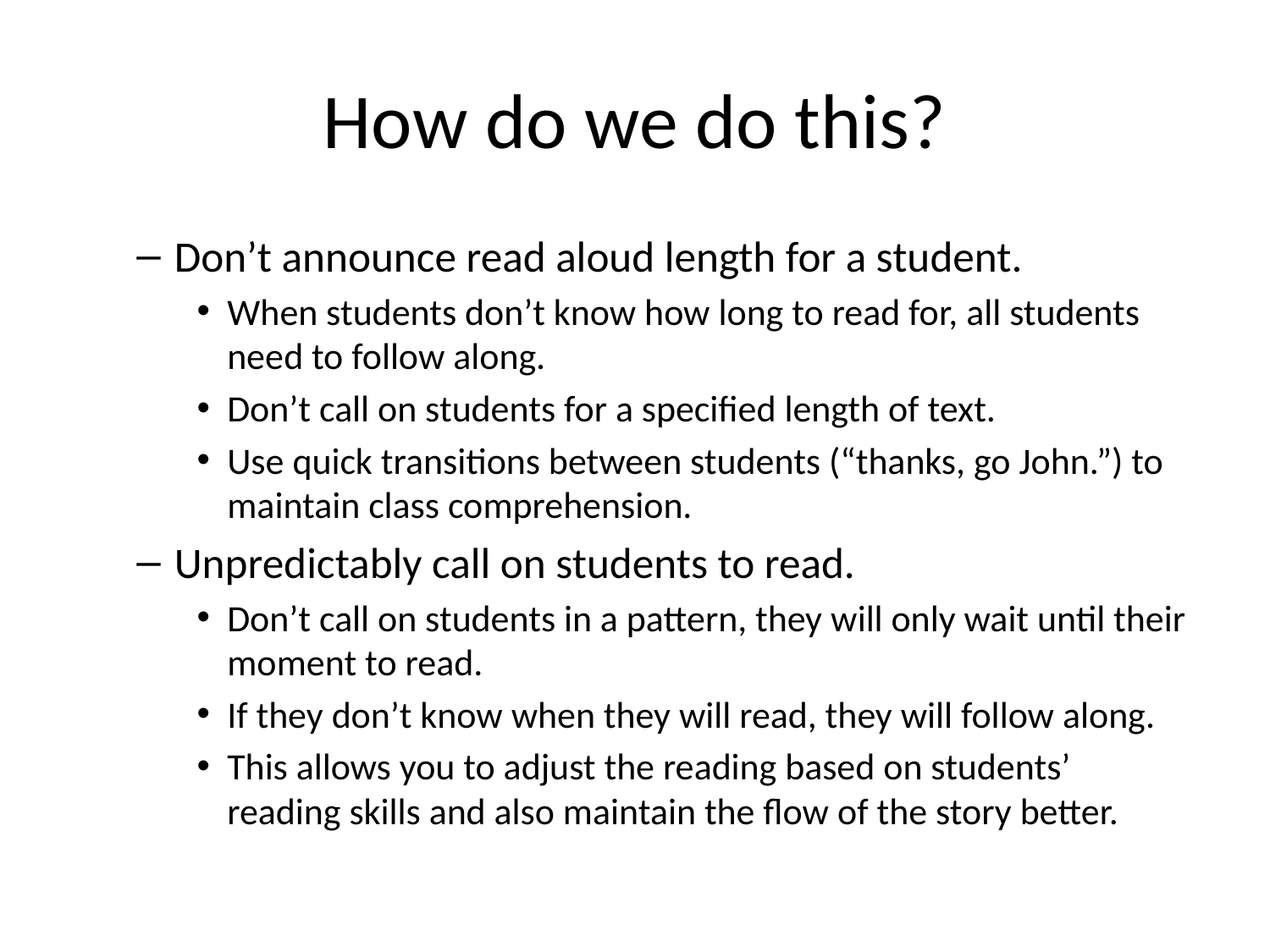

# How do we do this?
Don’t announce read aloud length for a student.
When students don’t know how long to read for, all students need to follow along.
Don’t call on students for a specified length of text.
Use quick transitions between students (“thanks, go John.”) to maintain class comprehension.
Unpredictably call on students to read.
Don’t call on students in a pattern, they will only wait until their moment to read.
If they don’t know when they will read, they will follow along.
This allows you to adjust the reading based on students’ reading skills and also maintain the flow of the story better.